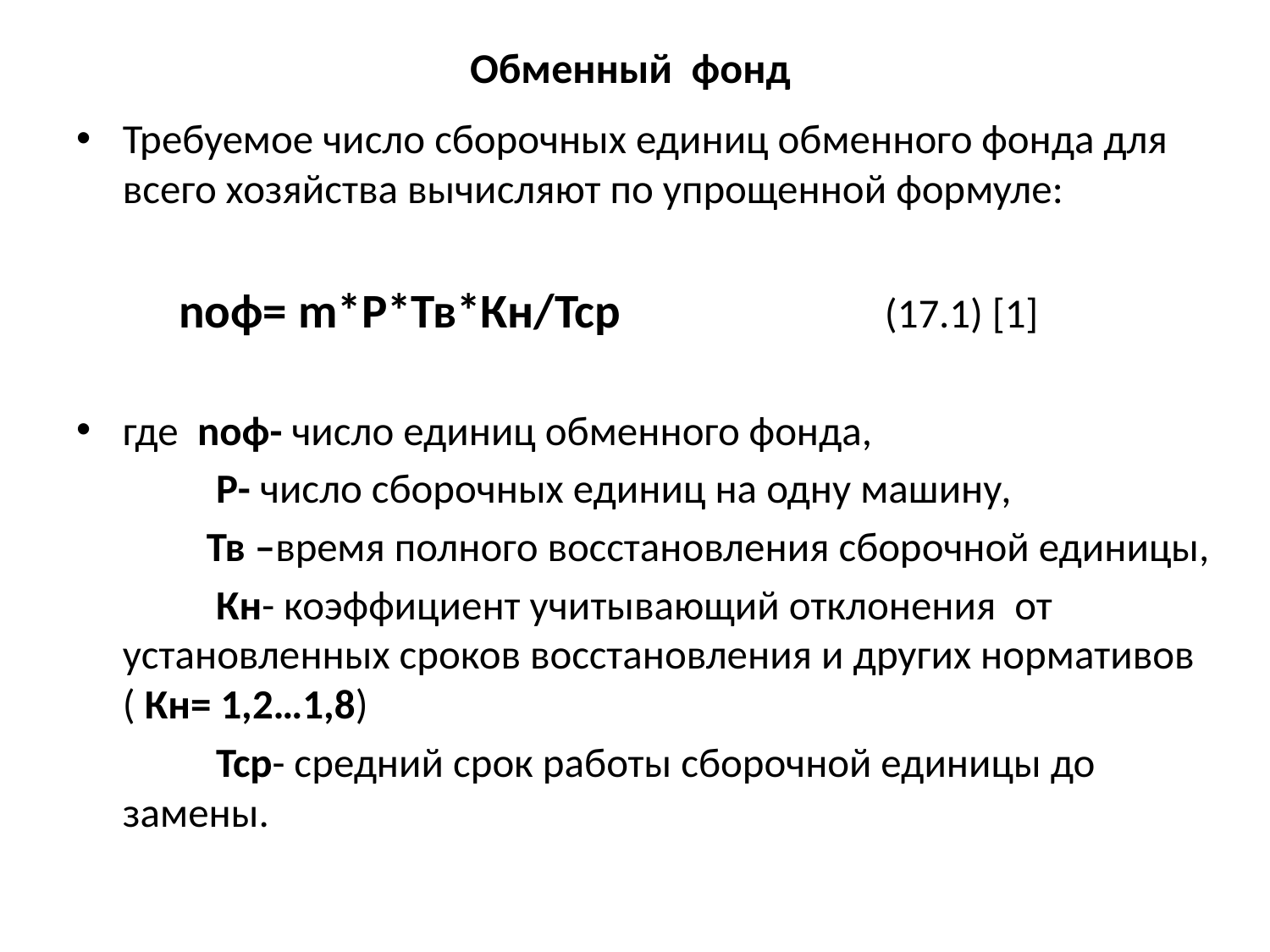

# Обменный  фонд
Требуемое число сборочных единиц обменного фонда для всего хозяйства вычисляют по упрощенной формуле:

           nоф= m*Р*Тв*Кн/Тср                        (17.1) [1]

где  nоф- число единиц обменного фонда,
               Р- число сборочных единиц на одну машину,
              Тв –время полного восстановления сборочной единицы,
               Кн- коэффициент учитывающий отклонения  от установленных сроков восстановления и других нормативов ( Кн= 1,2…1,8)
               Тср- средний срок работы сборочной единицы до замены.